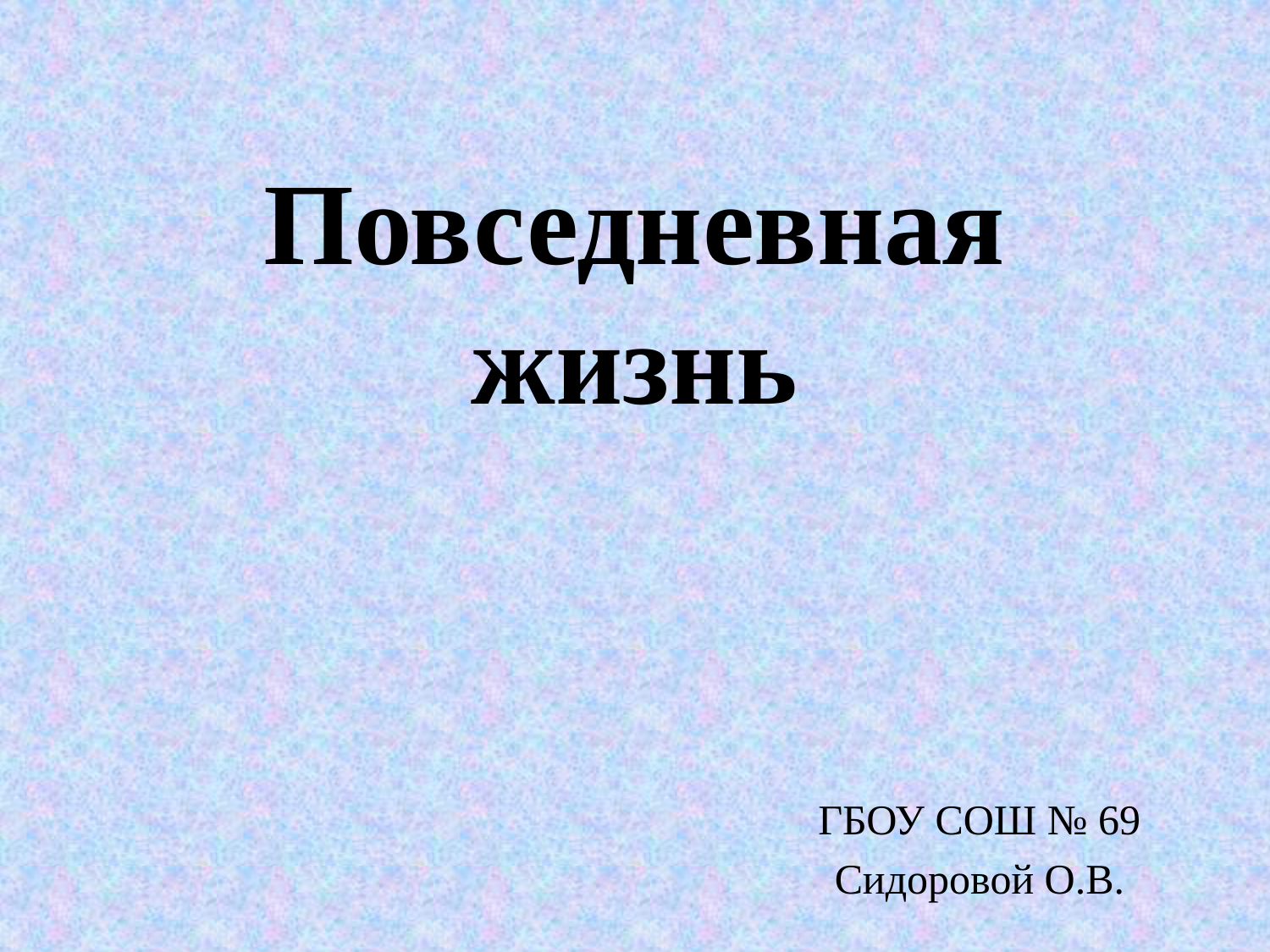

# Повседневная жизнь
ГБОУ СОШ № 69
Сидоровой О.В.